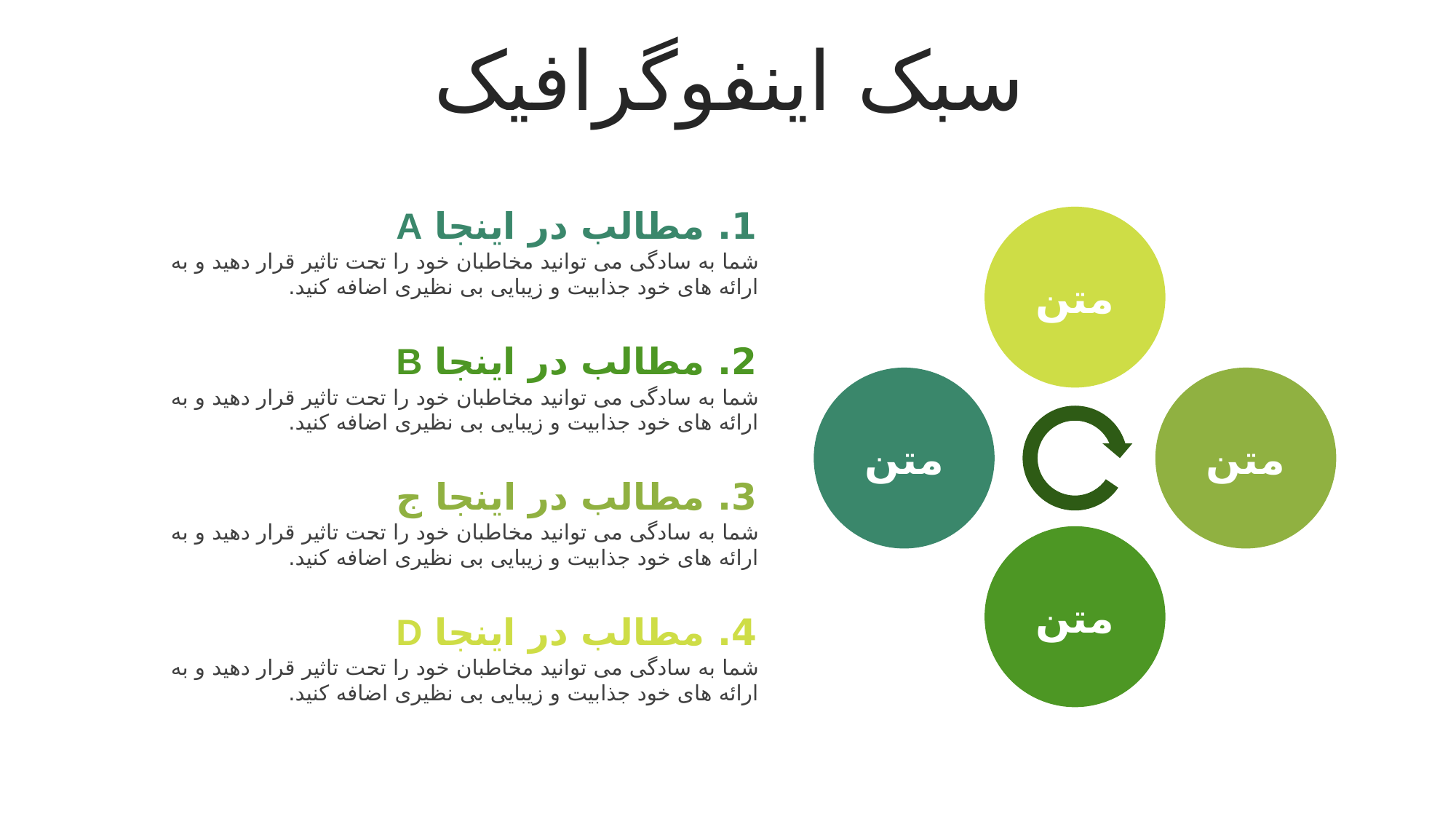

سبک اینفوگرافیک
1. مطالب در اینجا A
شما به سادگی می توانید مخاطبان خود را تحت تاثیر قرار دهید و به ارائه های خود جذابیت و زیبایی بی نظیری اضافه کنید.
متن
متن
متن
متن

2. مطالب در اینجا B
شما به سادگی می توانید مخاطبان خود را تحت تاثیر قرار دهید و به ارائه های خود جذابیت و زیبایی بی نظیری اضافه کنید.
3. مطالب در اینجا ج
شما به سادگی می توانید مخاطبان خود را تحت تاثیر قرار دهید و به ارائه های خود جذابیت و زیبایی بی نظیری اضافه کنید.
4. مطالب در اینجا D
شما به سادگی می توانید مخاطبان خود را تحت تاثیر قرار دهید و به ارائه های خود جذابیت و زیبایی بی نظیری اضافه کنید.